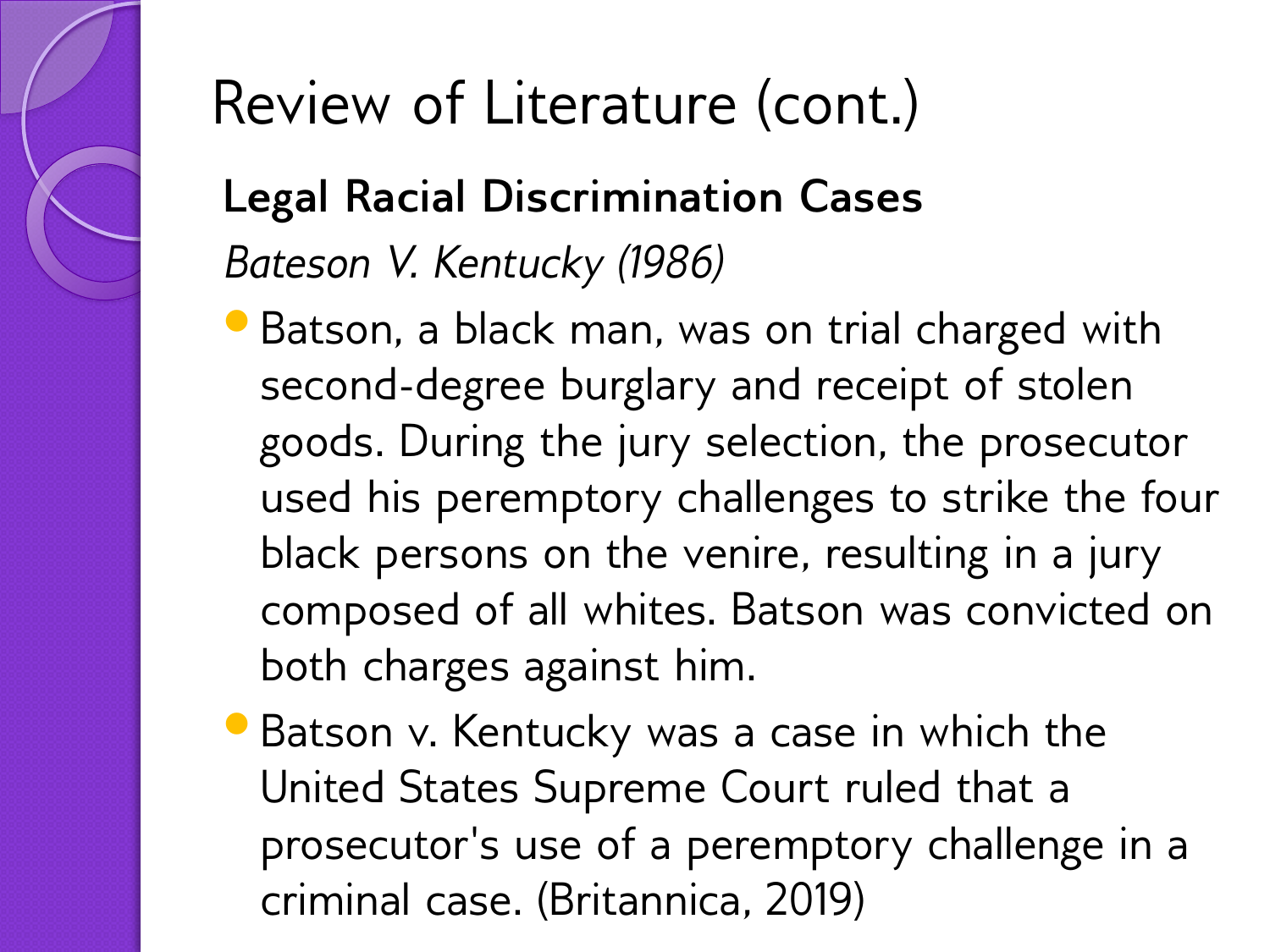

# Review of Literature (cont.)
Legal Racial Discrimination Cases
Bateson V. Kentucky (1986)
Batson, a black man, was on trial charged with second-degree burglary and receipt of stolen goods. During the jury selection, the prosecutor used his peremptory challenges to strike the four black persons on the venire, resulting in a jury composed of all whites. Batson was convicted on both charges against him.
Batson v. Kentucky was a case in which the United States Supreme Court ruled that a prosecutor's use of a peremptory challenge in a criminal case. (Britannica, 2019)